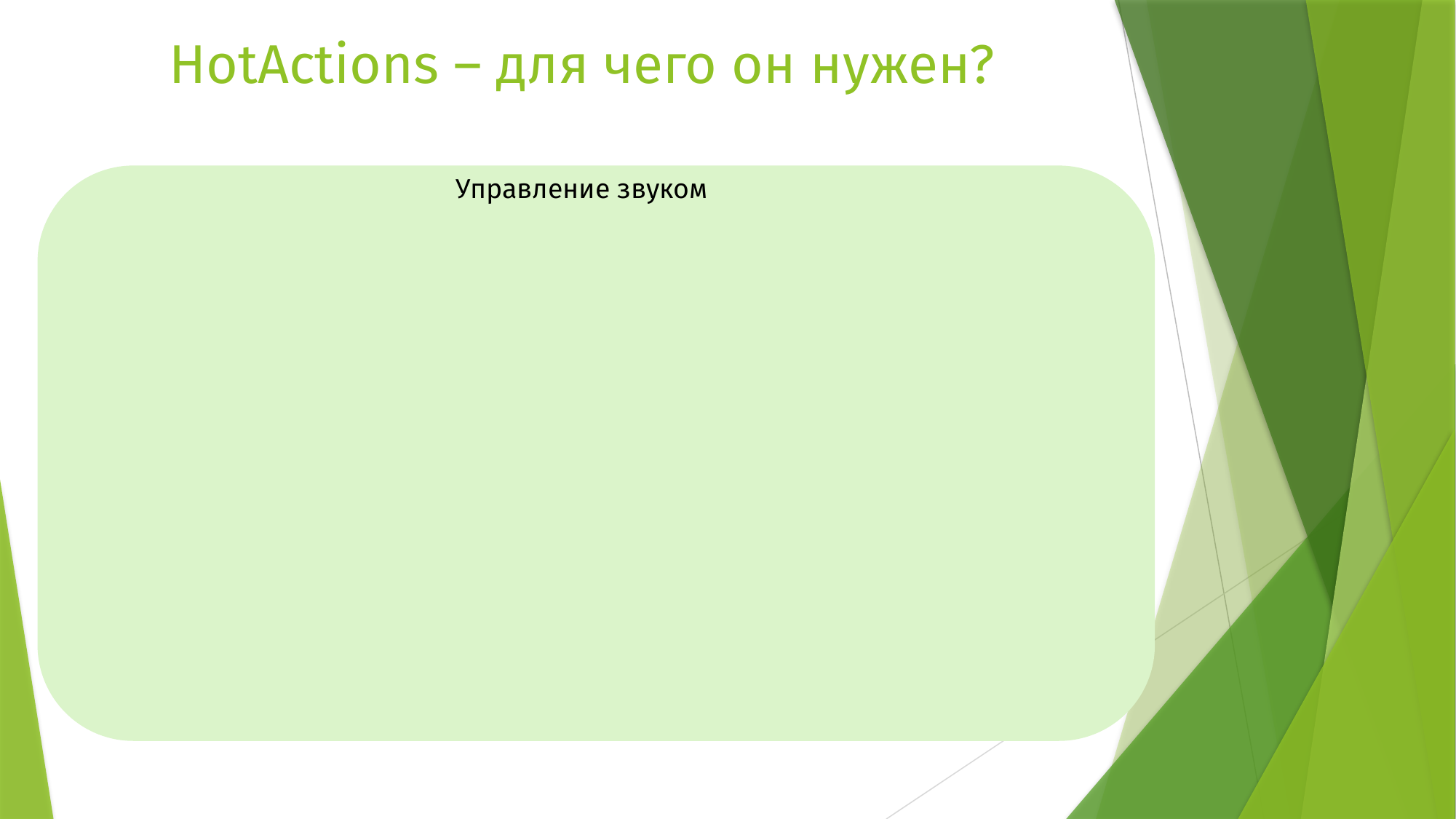

# HotActions – для чего он нужен?

Управление звуком